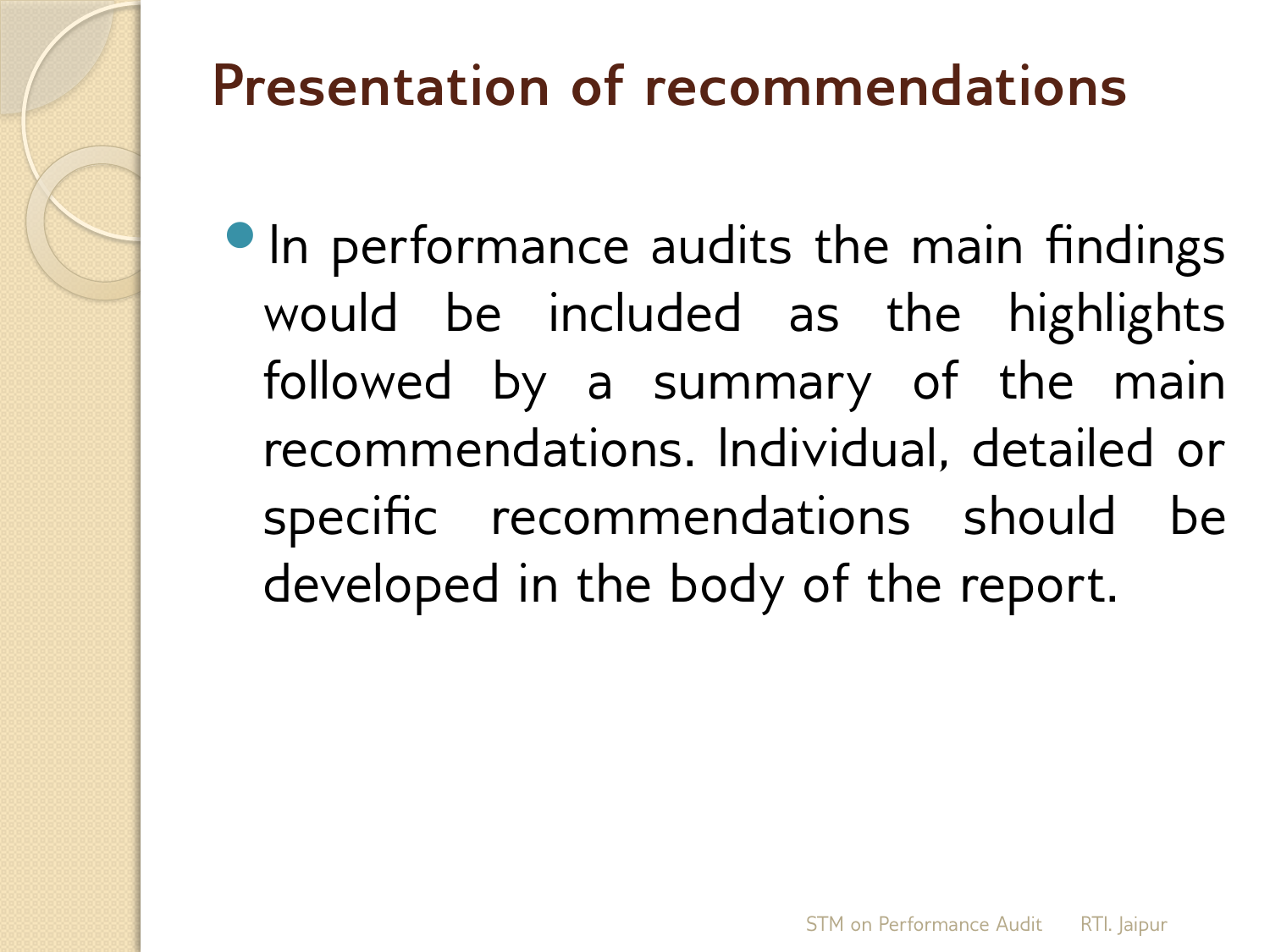

# Presentation of recommendations
In performance audits the main findings would be included as the highlights followed by a summary of the main recommendations. Individual, detailed or specific recommendations should be developed in the body of the report.

STM on Performance Audit      RTI. Jaipur